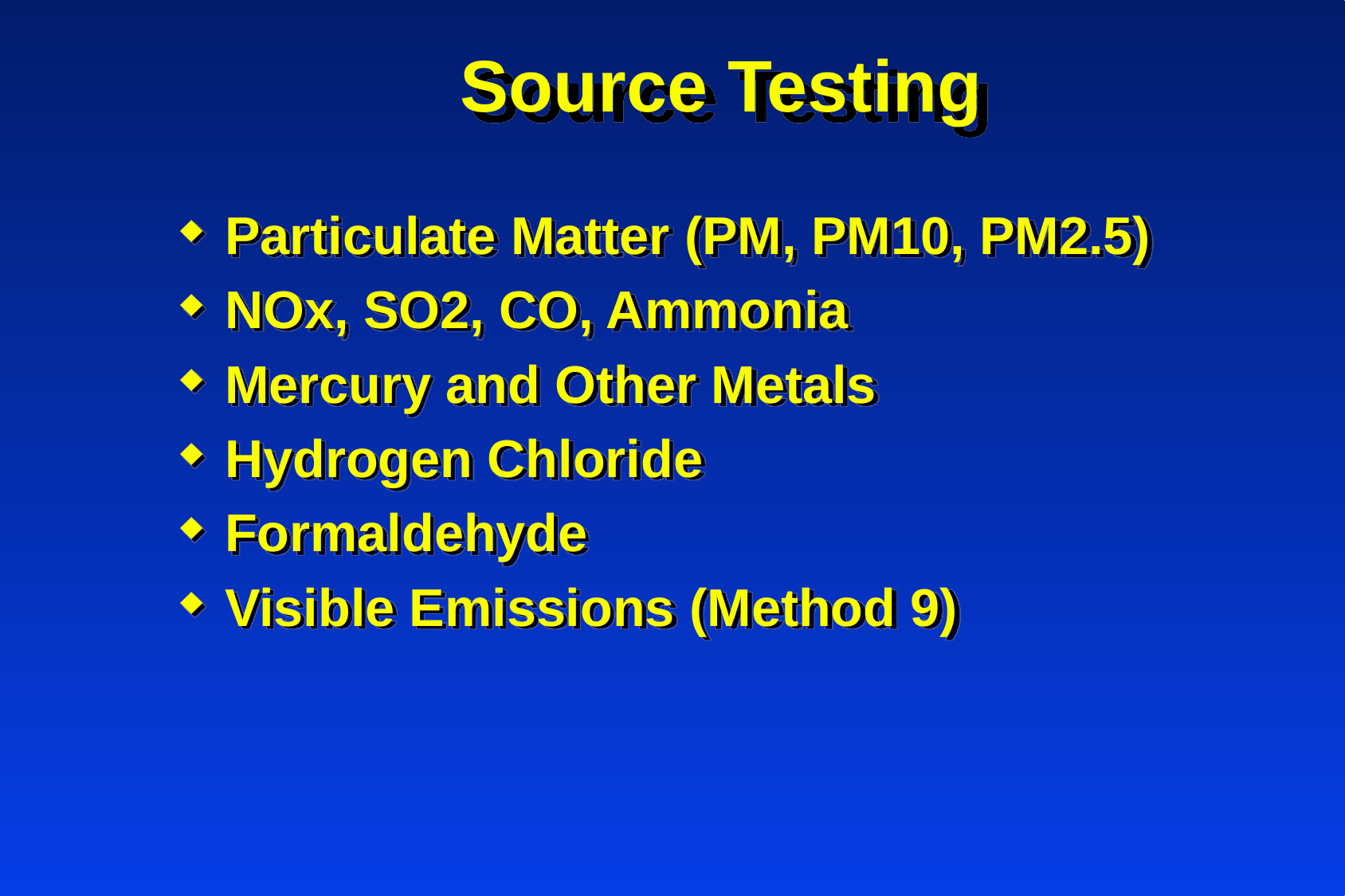

# Source Testing
Particulate Matter (PM, PM10, PM2.5)
NOx, SO2, CO, Ammonia
Mercury and Other Metals
Hydrogen Chloride
Formaldehyde
Visible Emissions (Method 9)